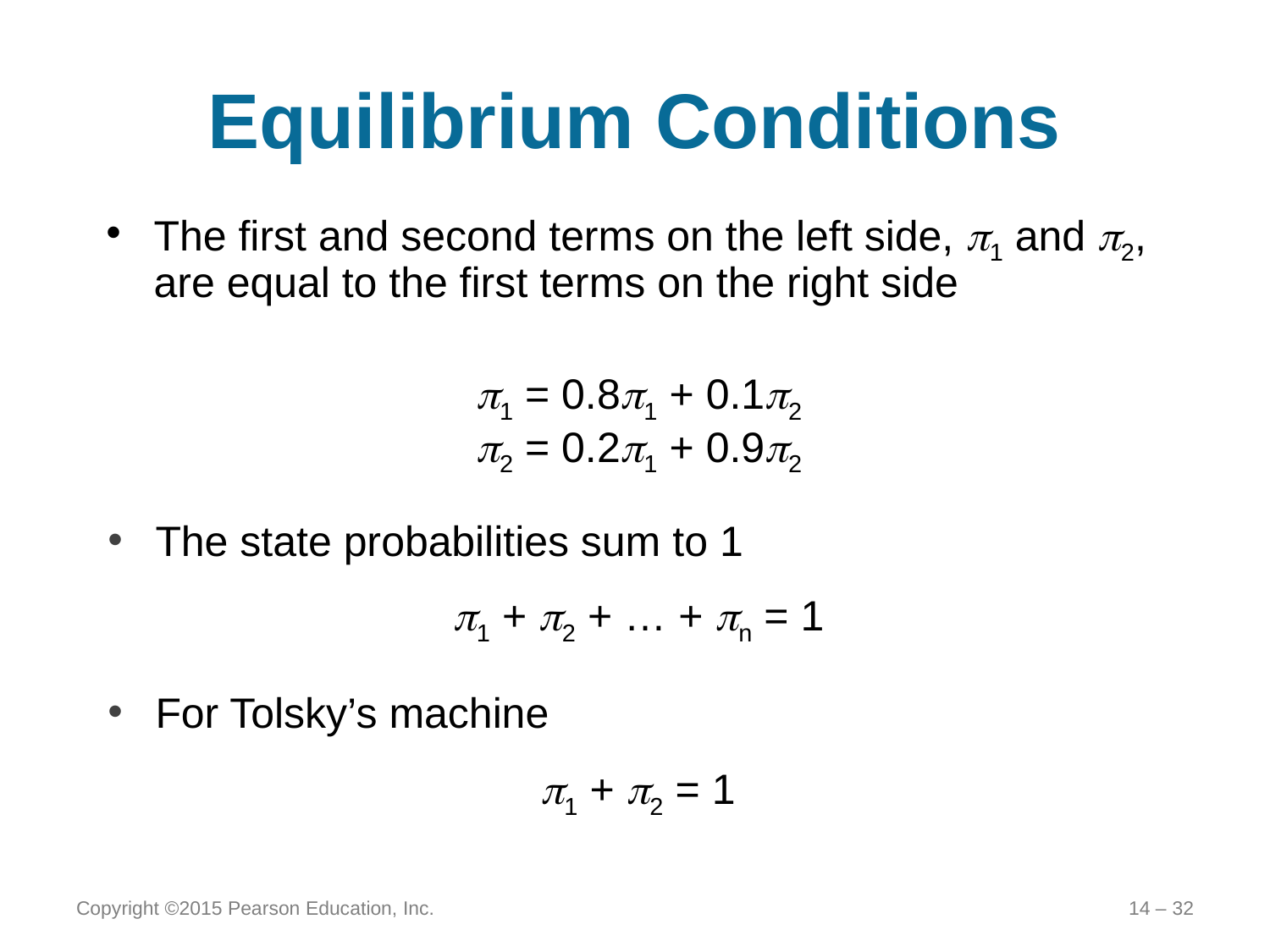

# Equilibrium Conditions
The first and second terms on the left side, π1 and π2, are equal to the first terms on the right side
π1 = 0.8π1 + 0.1π2
π2 = 0.2π1 + 0.9π2
The state probabilities sum to 1
π1 + π2 + … + πn = 1
For Tolsky’s machine
π1 + π2 = 1
Copyright ©2015 Pearson Education, Inc.
14 – 32